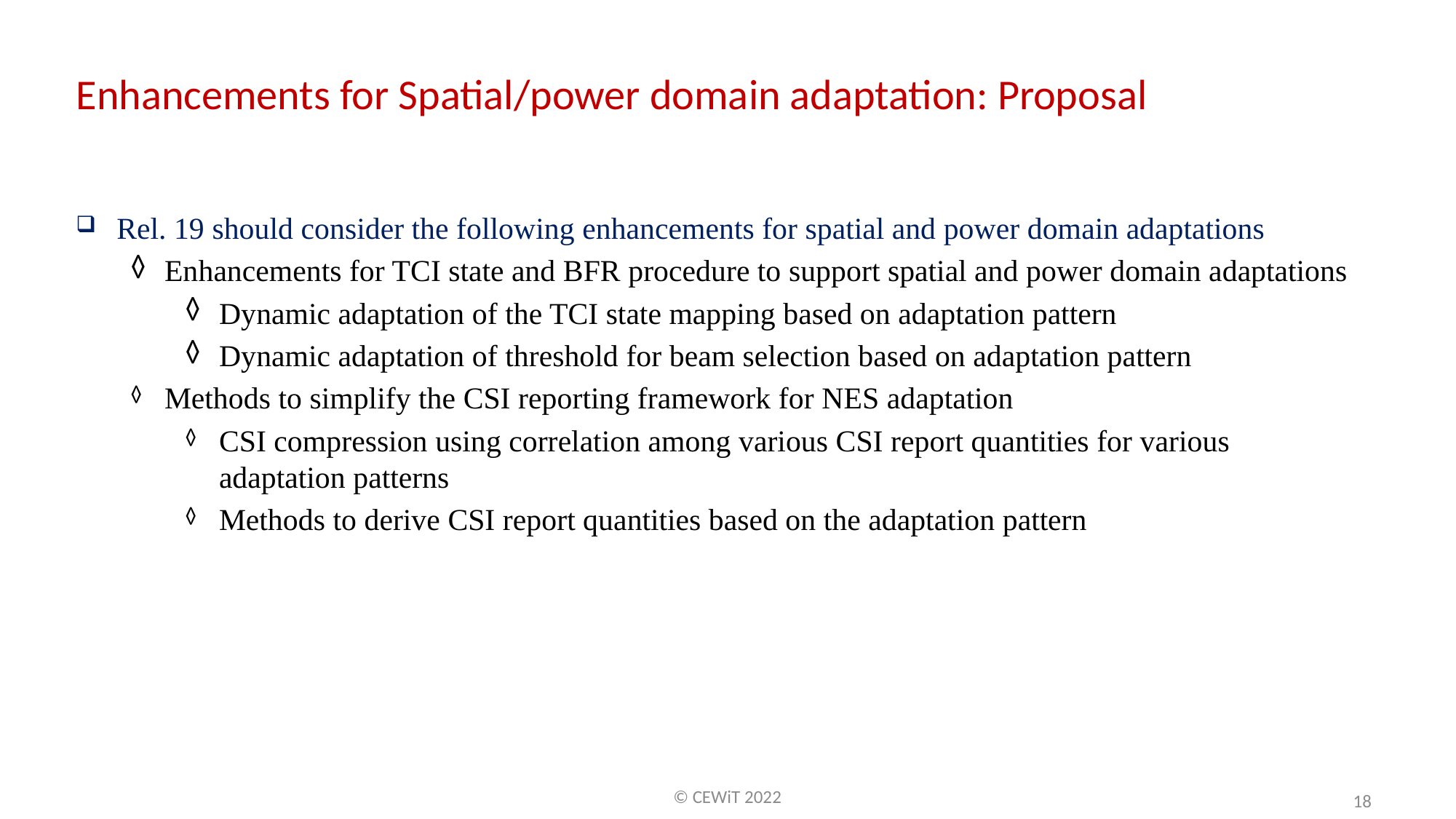

Enhancements for Spatial/power domain adaptation: Proposal

Rel. 19 should consider the following enhancements for spatial and power domain adaptations
Enhancements for TCI state and BFR procedure to support spatial and power domain adaptations
Dynamic adaptation of the TCI state mapping based on adaptation pattern
Dynamic adaptation of threshold for beam selection based on adaptation pattern
Methods to simplify the CSI reporting framework for NES adaptation
CSI compression using correlation among various CSI report quantities for various adaptation patterns
Methods to derive CSI report quantities based on the adaptation pattern

© CEWiT 2022
18